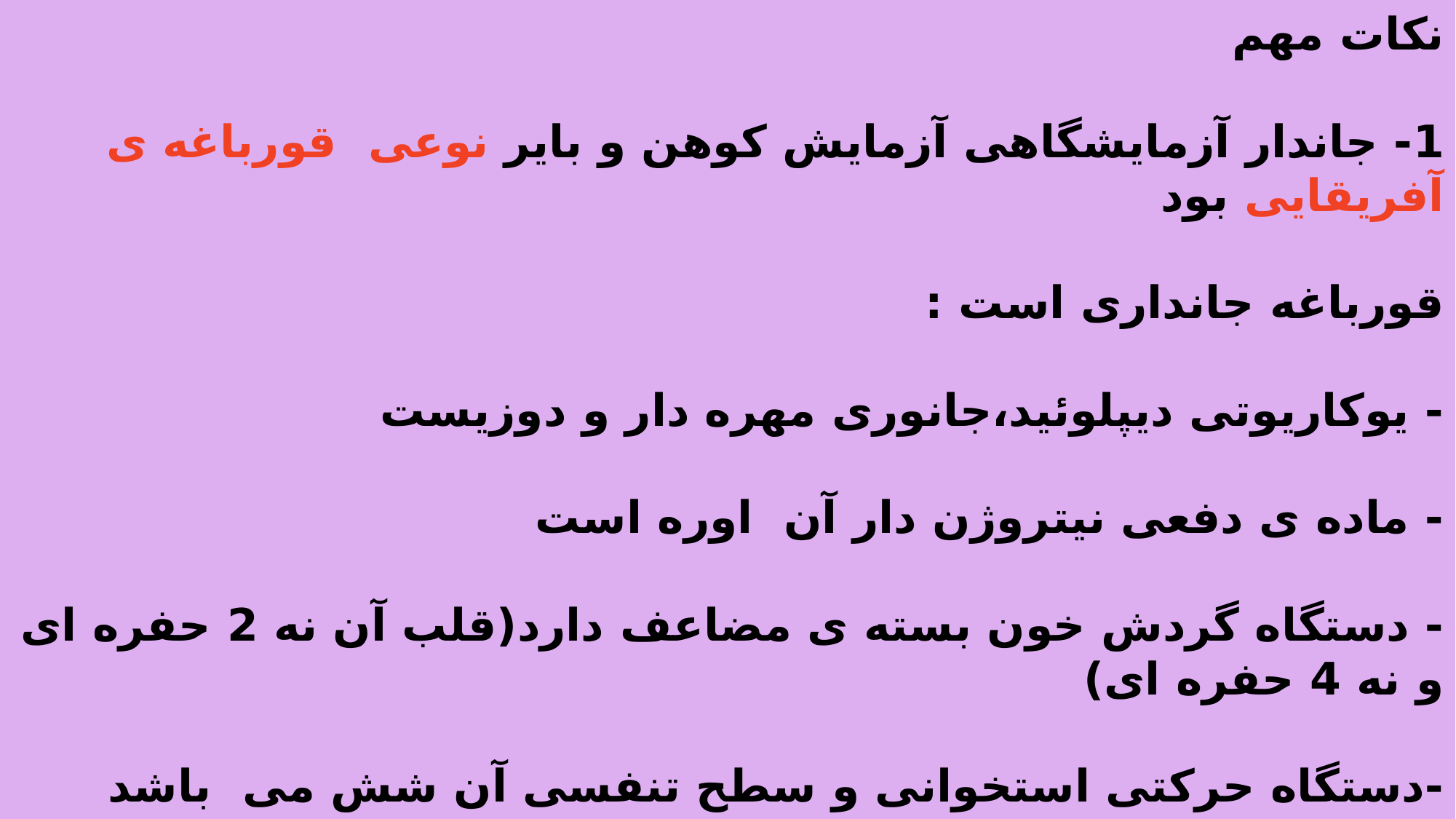

# نکات مهم 1- جاندار آزمایشگاهی آزمایش کوهن و بایر نوعی  قورباغه ی آفریقایی بود قورباغه جانداری است : - یوکاریوتی دیپلوئید،جانوری مهره دار و دوزیست - ماده ی دفعی نیتروژن دار آن  اوره است - دستگاه گردش خون بسته ی مضاعف دارد(قلب آن نه 2 حفره ای و نه 4 حفره ای) -دستگاه حرکتی استخوانی و سطح تنفسی آن شش می  باشد
www.biology86.ir